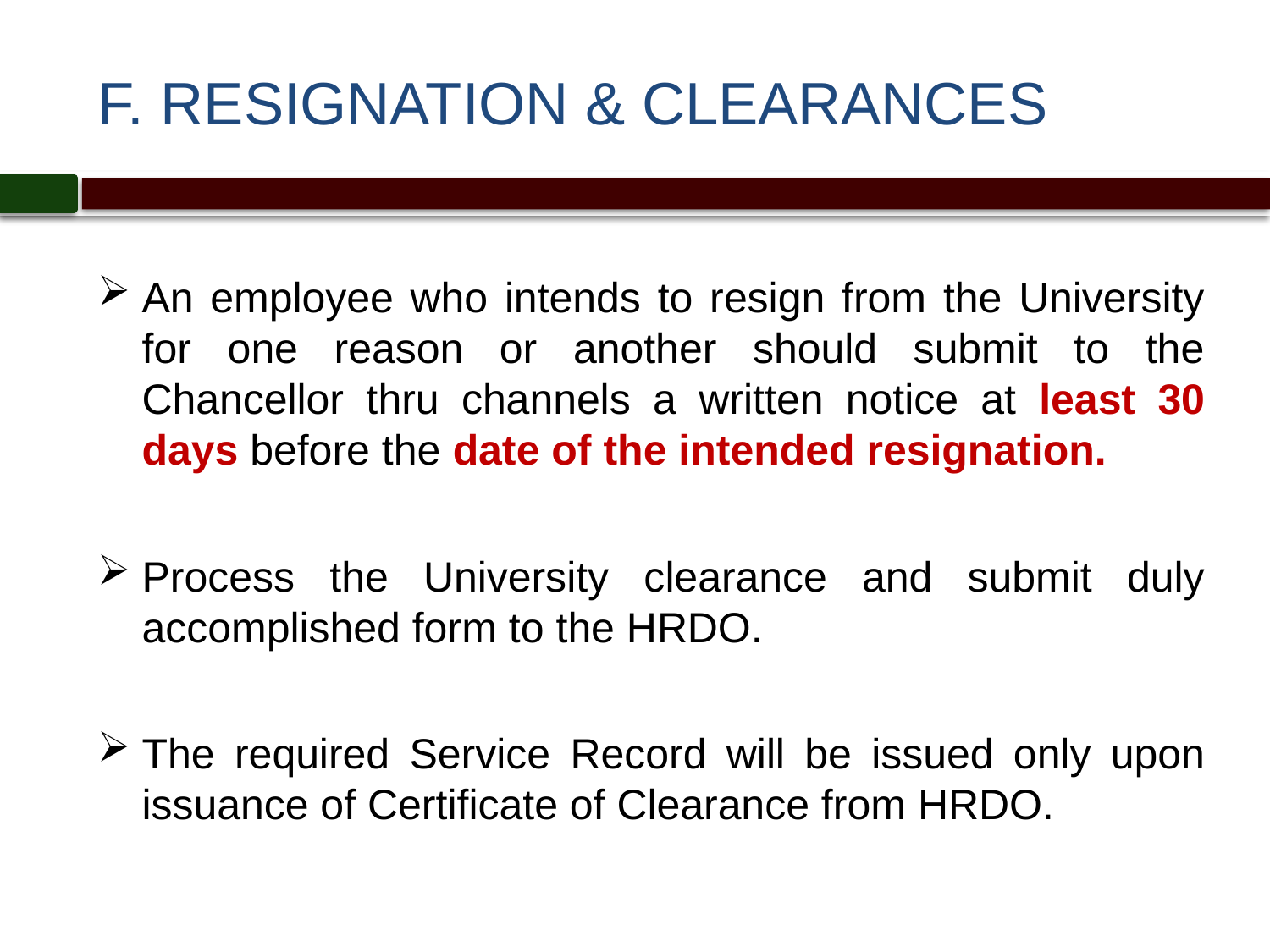

# F. RESIGNATION & CLEARANCES
An employee who intends to resign from the University for one reason or another should submit to the Chancellor thru channels a written notice at least 30 days before the date of the intended resignation.

Process the University clearance and submit duly accomplished form to the HRDO.

The required Service Record will be issued only upon issuance of Certificate of Clearance from HRDO.